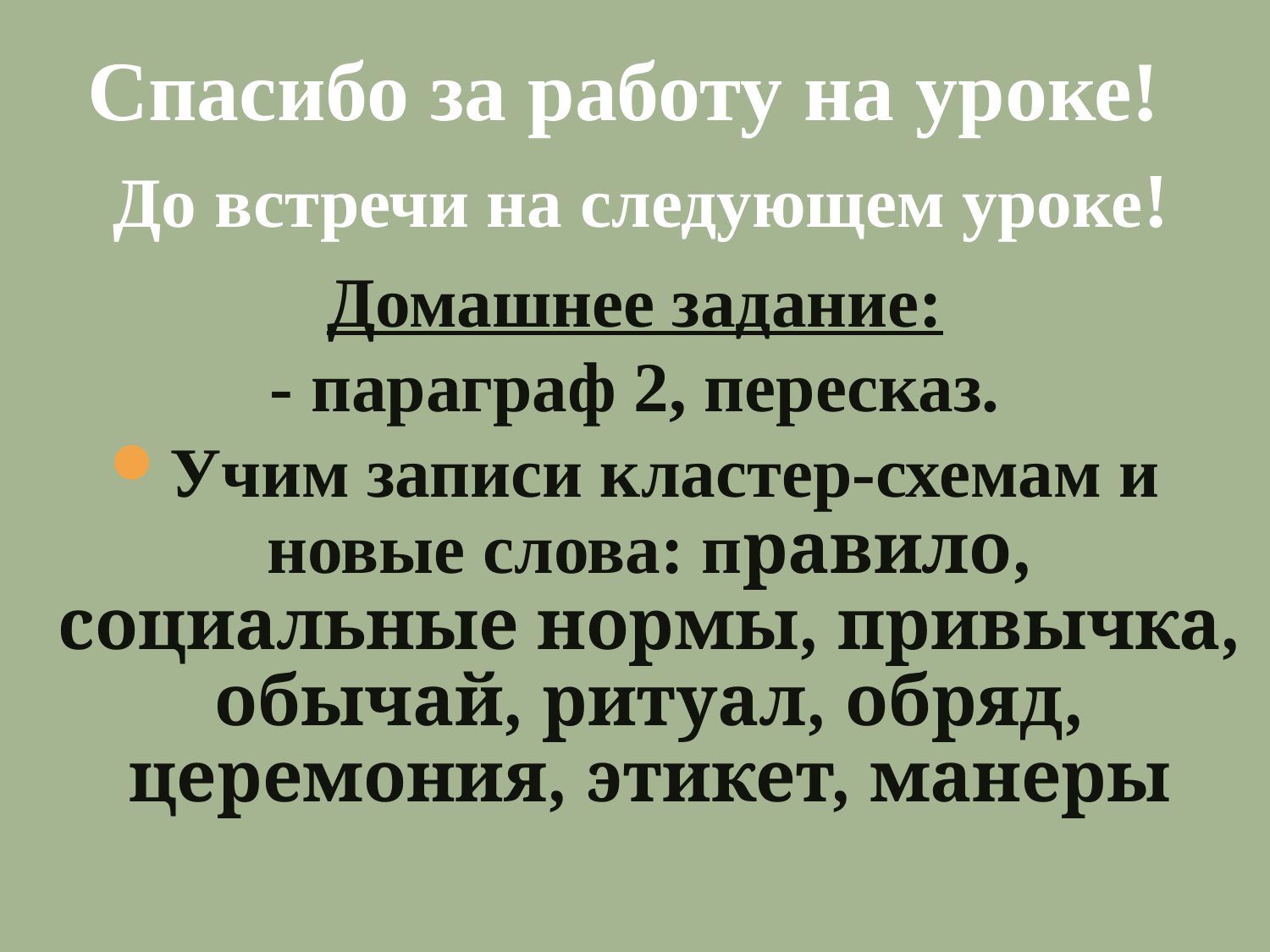

Спасибо за работу на уроке!
До встречи на следующем уроке!
Домашнее задание:
- параграф 2, пересказ.
Учим записи кластер-схемам и новые слова: правило, социальные нормы, привычка, обычай, ритуал, обряд, церемония, этикет, манеры